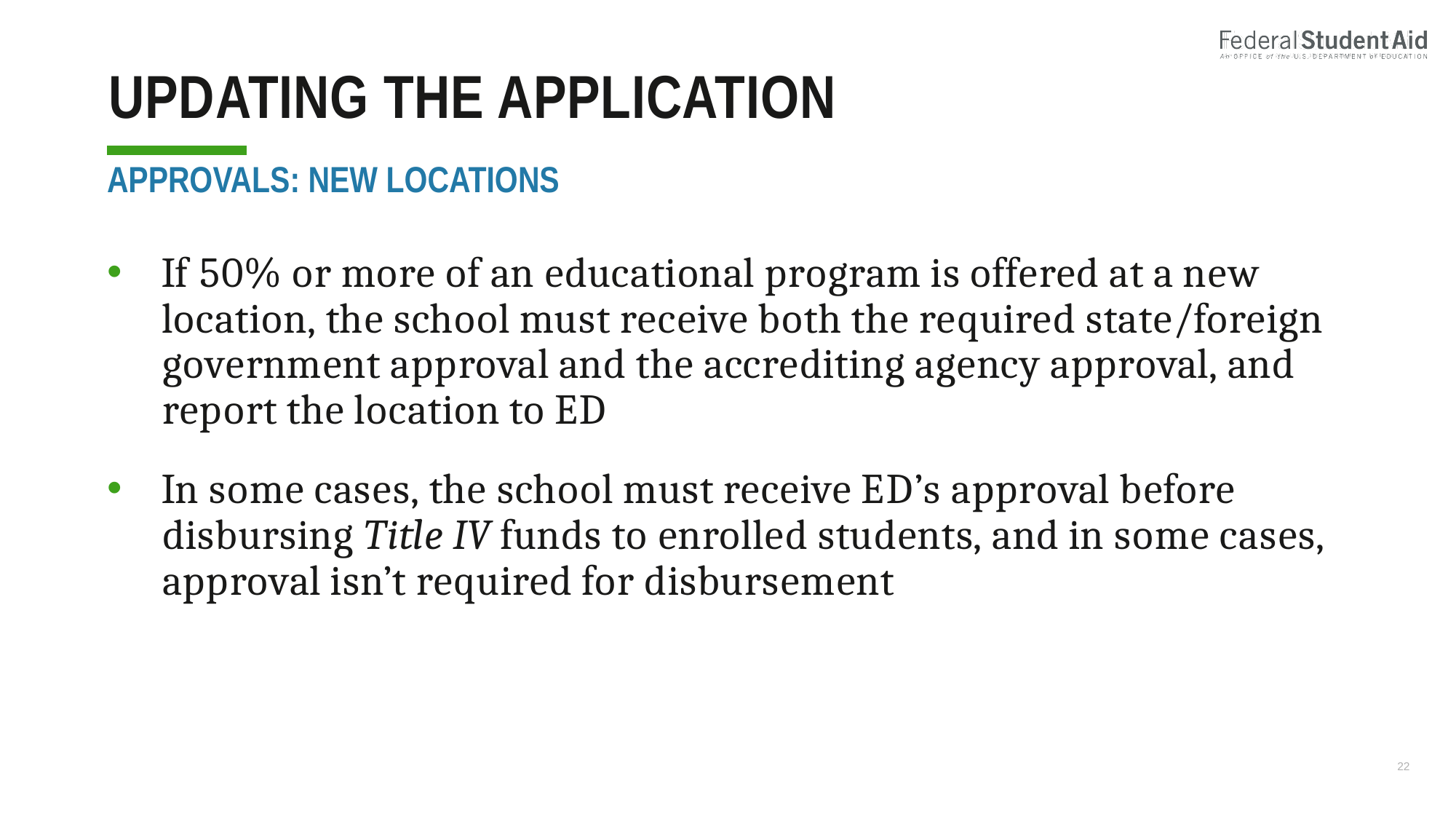

# Updating the application
Approvals: New locations
If 50% or more of an educational program is offered at a new location, the school must receive both the required state/foreign government approval and the accrediting agency approval, and report the location to ED
In some cases, the school must receive ED’s approval before disbursing Title IV funds to enrolled students, and in some cases, approval isn’t required for disbursement

22